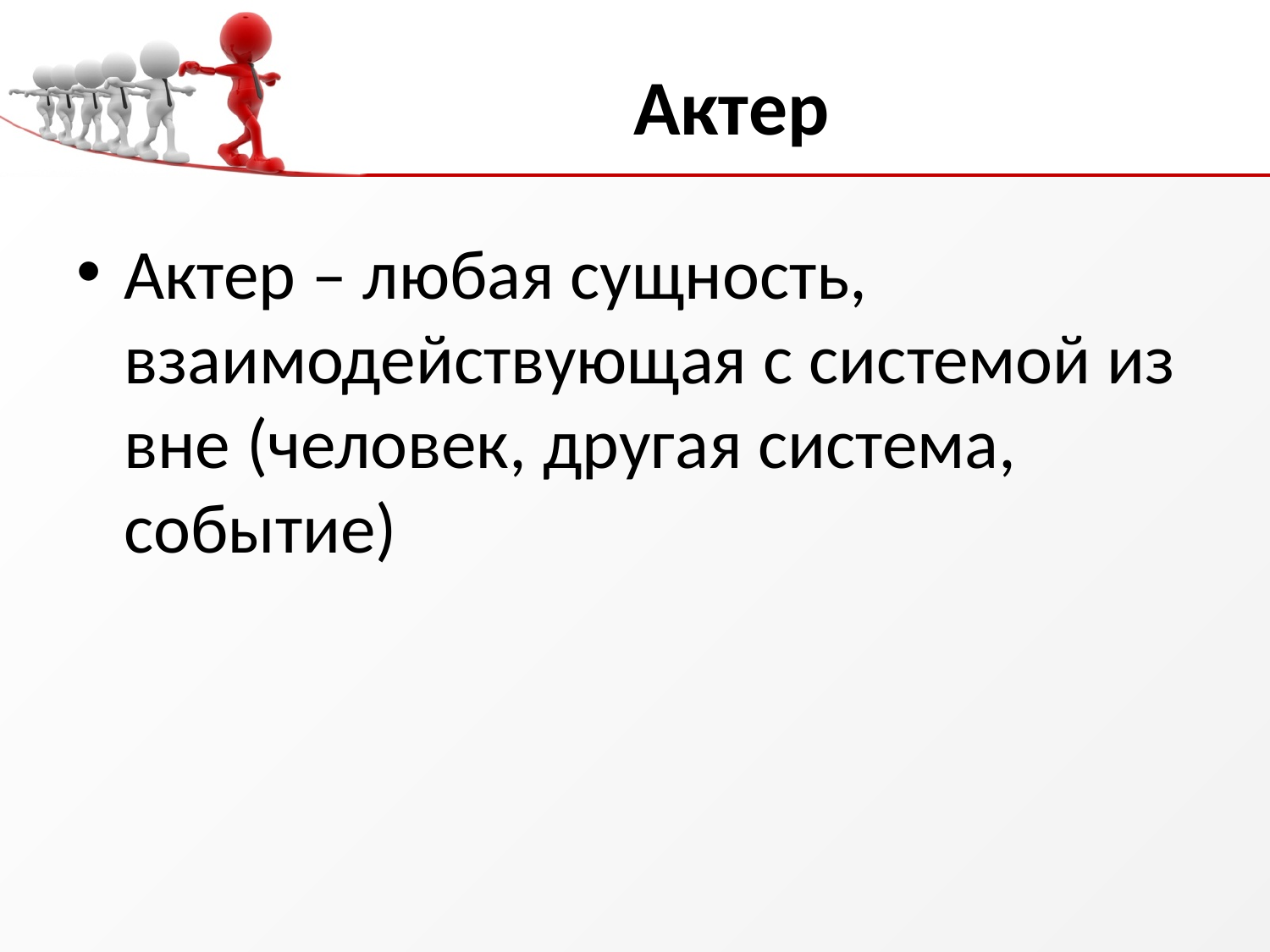

# Актер
Актер – любая сущность, взаимодействующая с системой из вне (человек, другая система, событие)